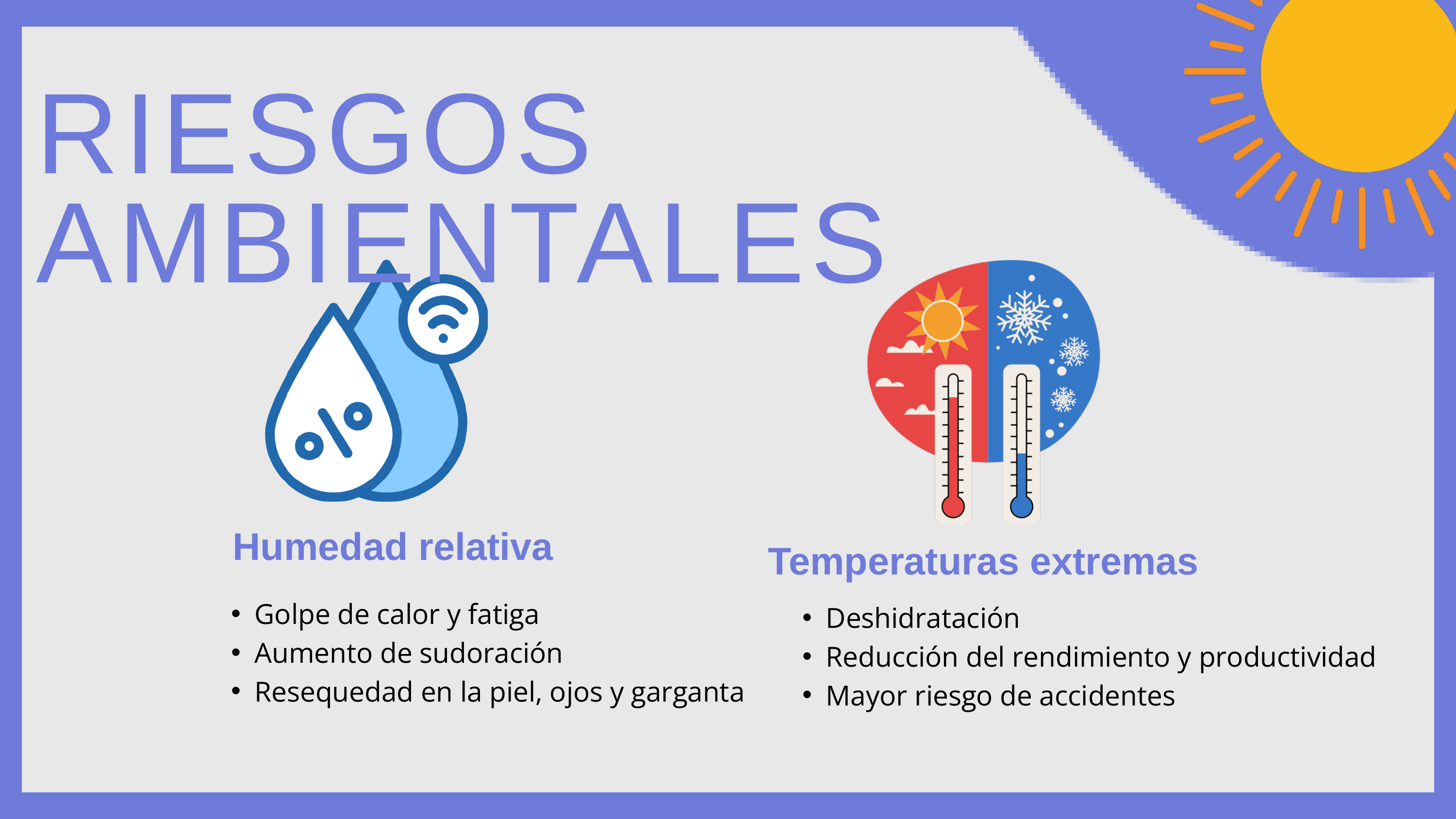

RIESGOS AMBIENTALES

Humedad relativa
Temperaturas extremas
Golpe de calor y fatiga
Aumento de sudoración
Resequedad en la piel, ojos y garganta
Deshidratación
Reducción del rendimiento y productividad
Mayor riesgo de accidentes